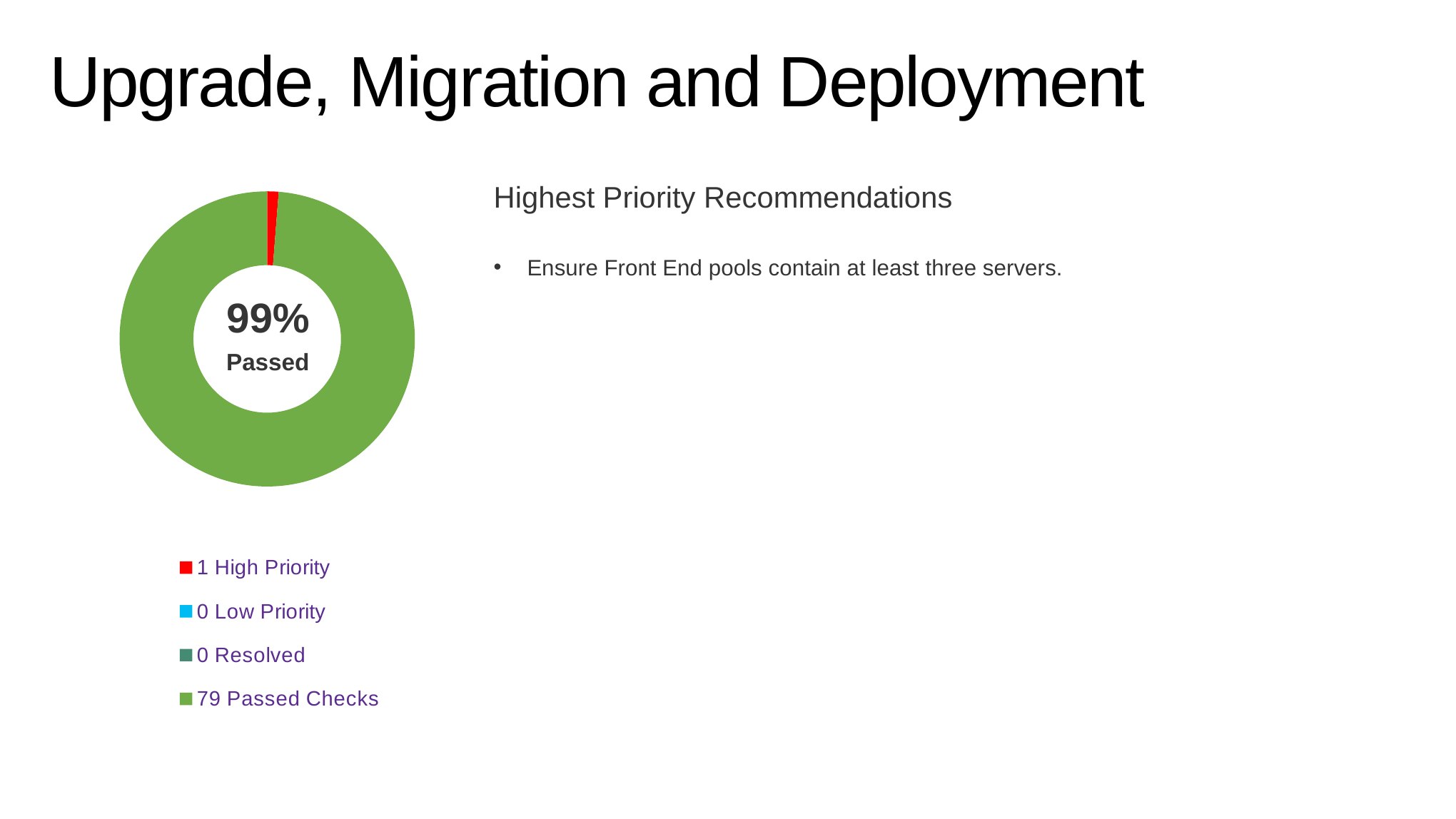

# Upgrade, Migration and Deployment

### Chart

| Category | Column1 |
|---|---|
| 1 High Priority  | 1.0 |
|  | None |
| 0 Low Priority | 0.0 |
|  | None |
| 0 Resolved | 0.0 |
|  | None |
| 79 Passed Checks | 79.0 |
Highest Priority Recommendations

Ensure Front End pools contain at least three servers.
99%
Passed